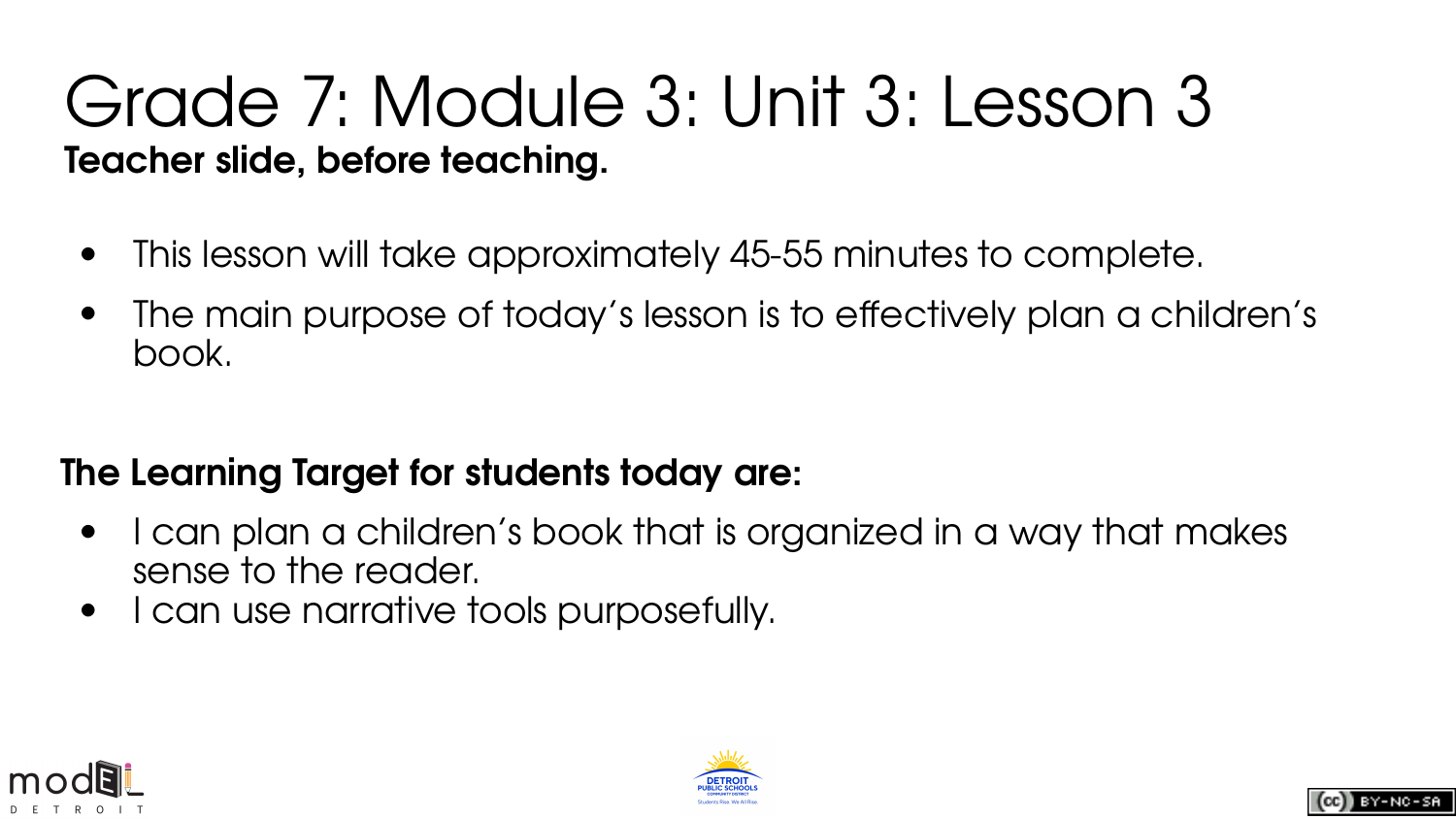

Grade 7: Module 3: Unit 3: Lesson 3
Teacher slide, before teaching.

This lesson will take approximately 45-55 minutes to complete.
The main purpose of today’s lesson is to effectively plan a children’s book.

The Learning Target for students today are:
I can plan a children’s book that is organized in a way that makes sense to the reader.
I can use narrative tools purposefully.